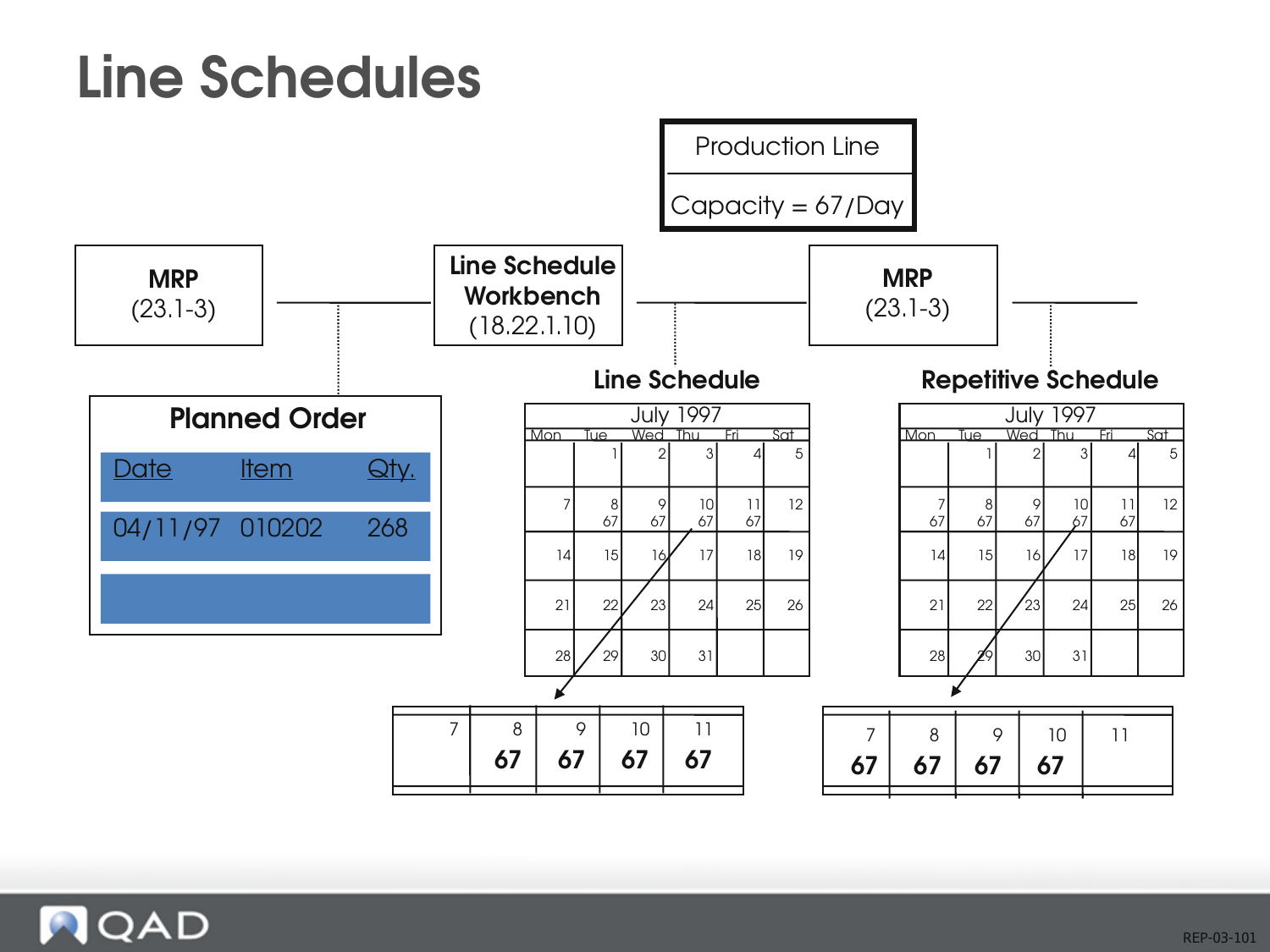

# Line Schedules
Production Line

Capacity = 67/Day

Line Schedule
Workbench
(18.22.1.10)

MRP
(23.1-3)

MRP
(23.1-3)

Line Schedule
Repetitive Schedule
Planned Order

Date	Item	Qty.

04/11/97	010202	268

July 1997

Mon
Tue
Wed
Thu
Fri
Sat
		1	2	3	4	5

	7	8	9	10	11	12
		67	67	67	67

	14	15	16	17	18	19

	21	22	23	24	25	26

	28	29	30	31
July 1997

Mon
Tue
Wed
Thu
Fri
Sat
		1	2	3	4	5

	7	8	9	10	11	12
	67	67	67	67	67

	14	15	16	17	18	19

	21	22	23	24	25	26

	28	29	30	31

	7	8	9	10	11
	 	67	67	67	67
	7	8	9	10	11
	        67     67	    67	     67

REP-03-101